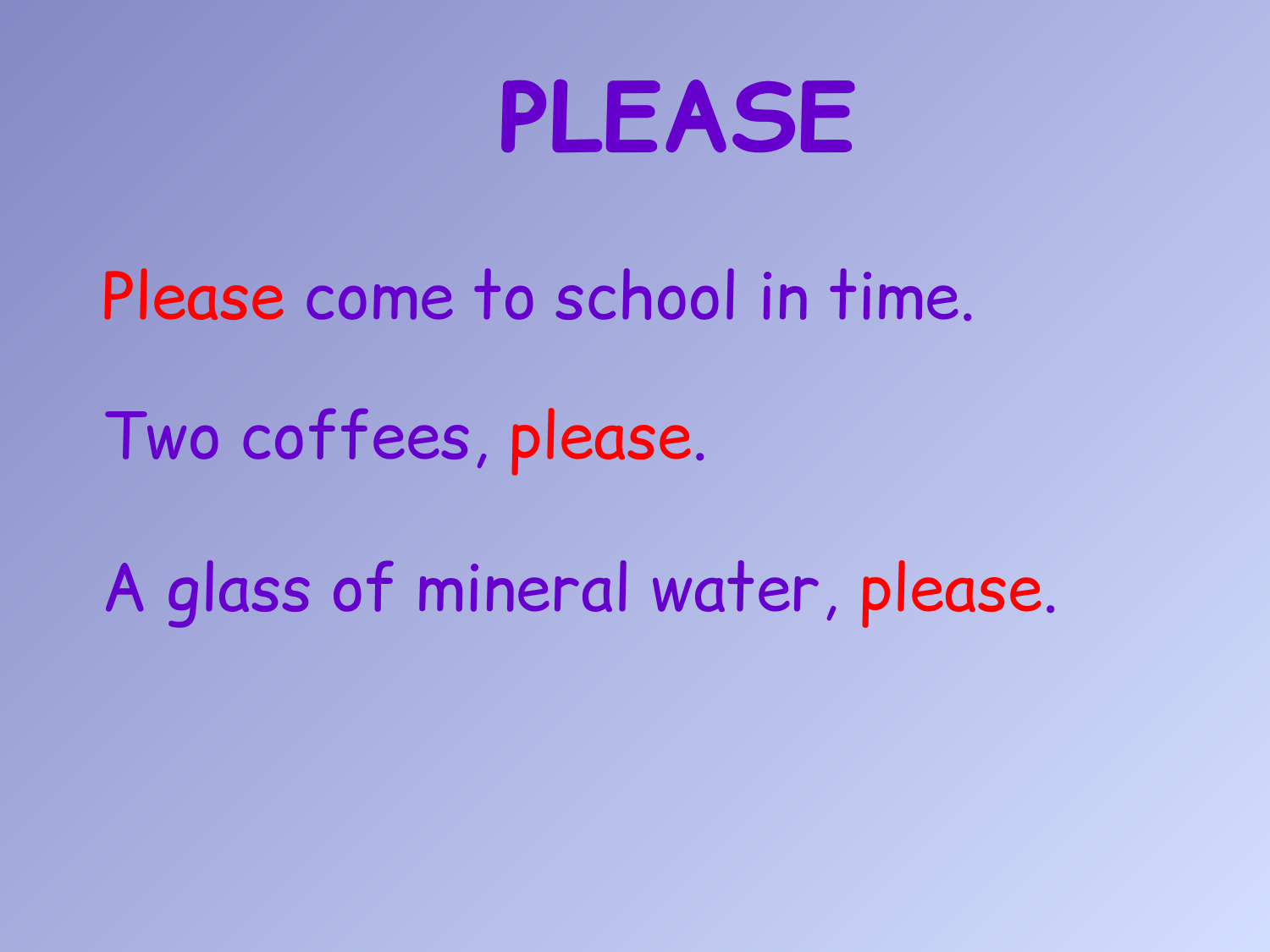

PLEASE
Please come to school in time.
Two coffees, please.

A glass of mineral water, please.